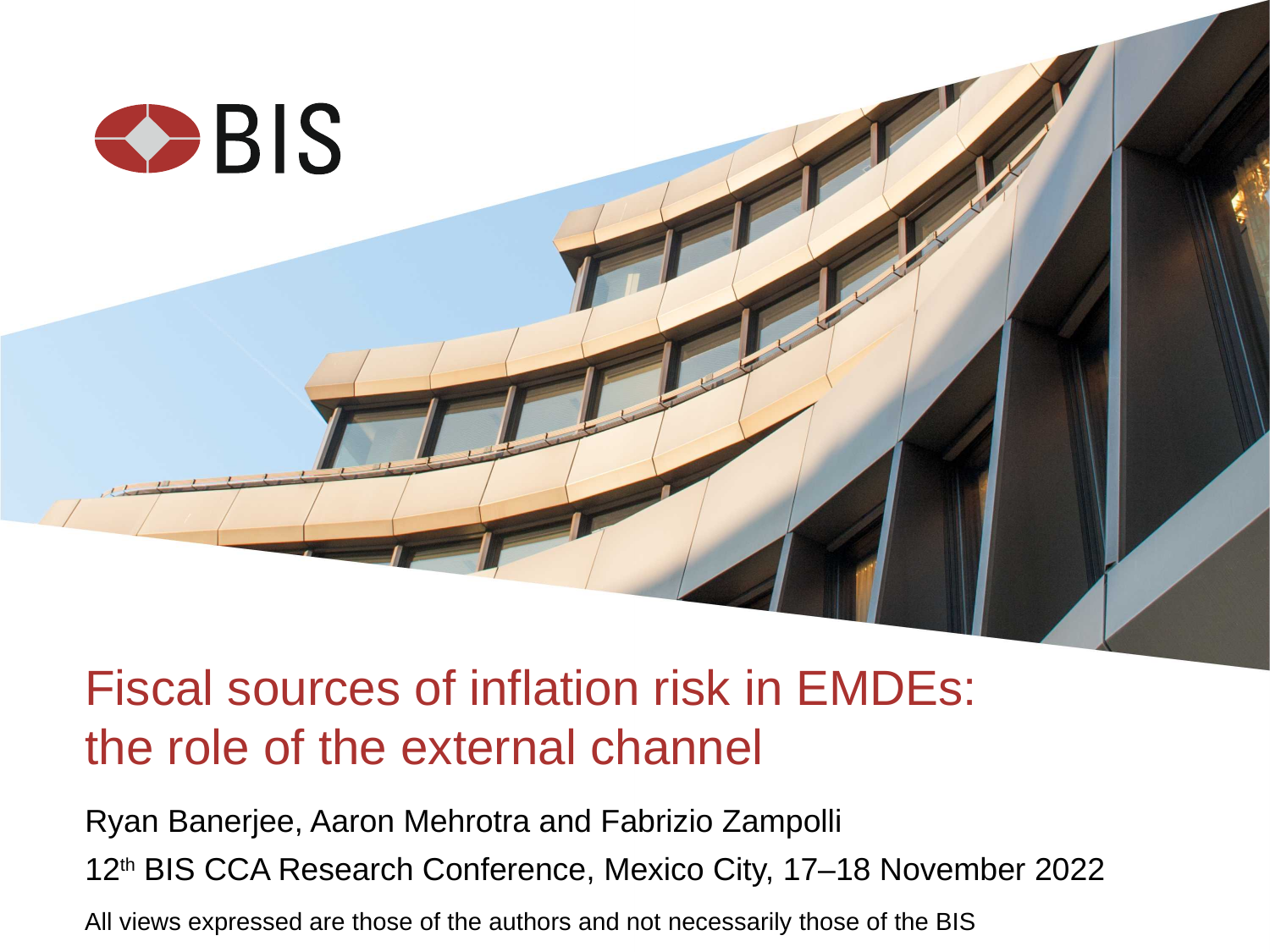

# Fiscal sources of inflation risk in EMDEs: the role of the external channel
Ryan Banerjee, Aaron Mehrotra and Fabrizio Zampolli
12th BIS CCA Research Conference, Mexico City, 17–18 November 2022

All views expressed are those of the authors and not necessarily those of the BIS